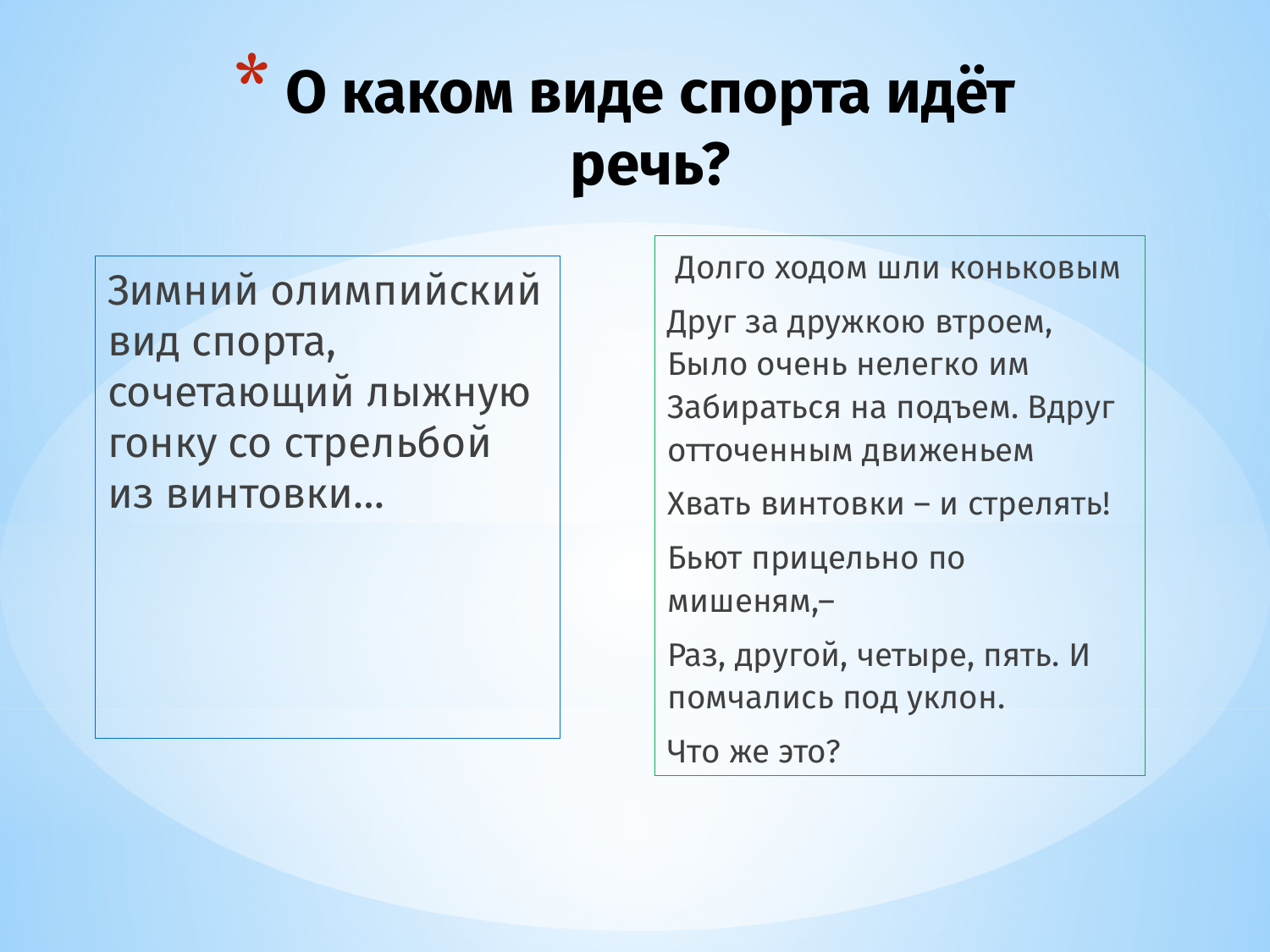

# О каком виде спорта идёт речь?
 Долго ходом шли коньковым
Друг за дружкою втроем, Было очень нелегко им Забираться на подъем. Вдруг отточенным движеньем
Хвать винтовки – и стрелять!
Бьют прицельно по мишеням,–
Раз, другой, четыре, пять. И помчались под уклон.
Что же это?
Зимний олимпийский вид спорта, сочетающий лыжную гонку со стрельбой из винтовки…